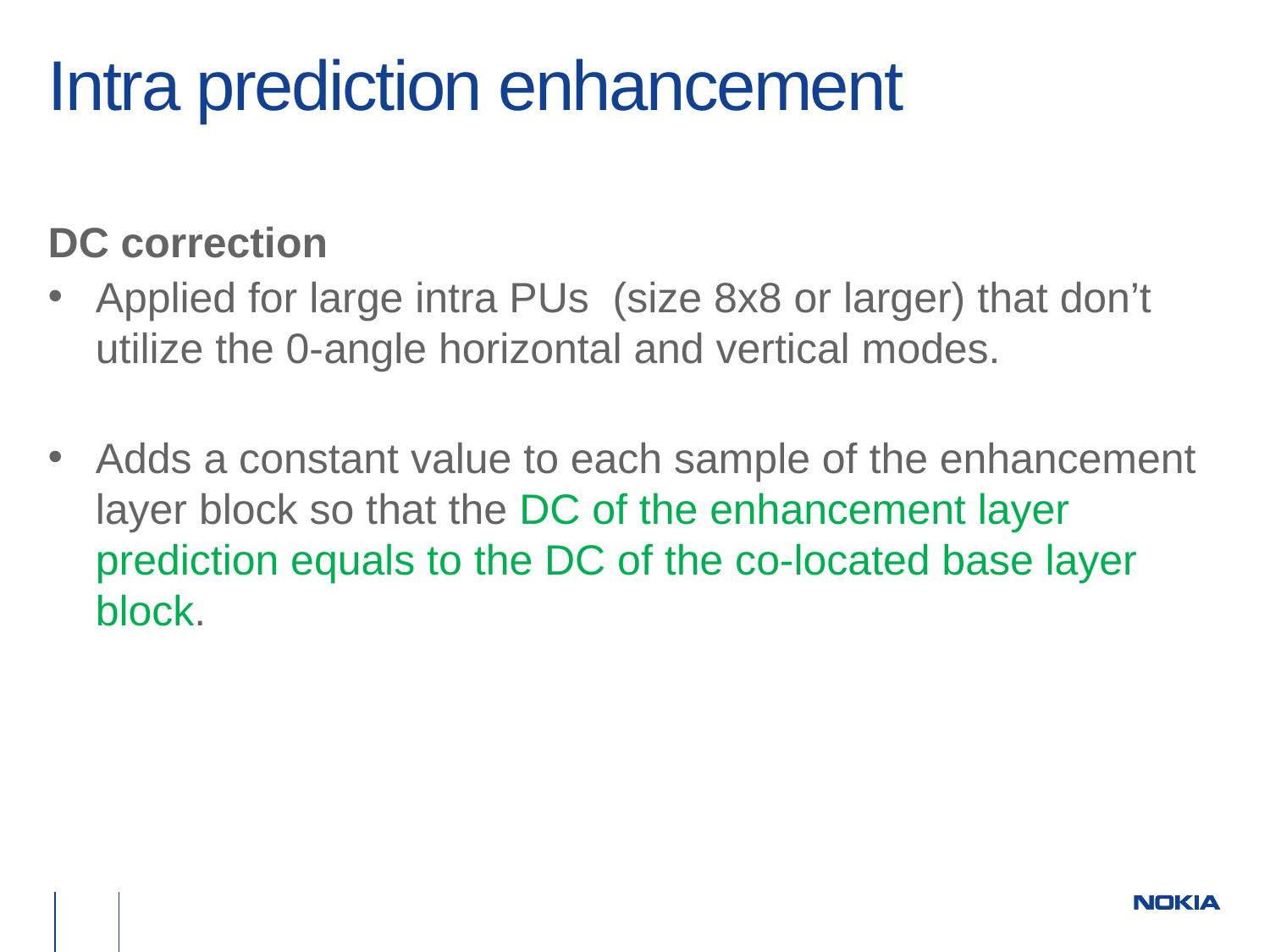

# Intra prediction enhancement
DC correction
Applied for large intra PUs  (size 8x8 or larger) that don’t utilize the 0-angle horizontal and vertical modes.

Adds a constant value to each sample of the enhancement layer block so that the DC of the enhancement layer prediction equals to the DC of the co-located base layer block.